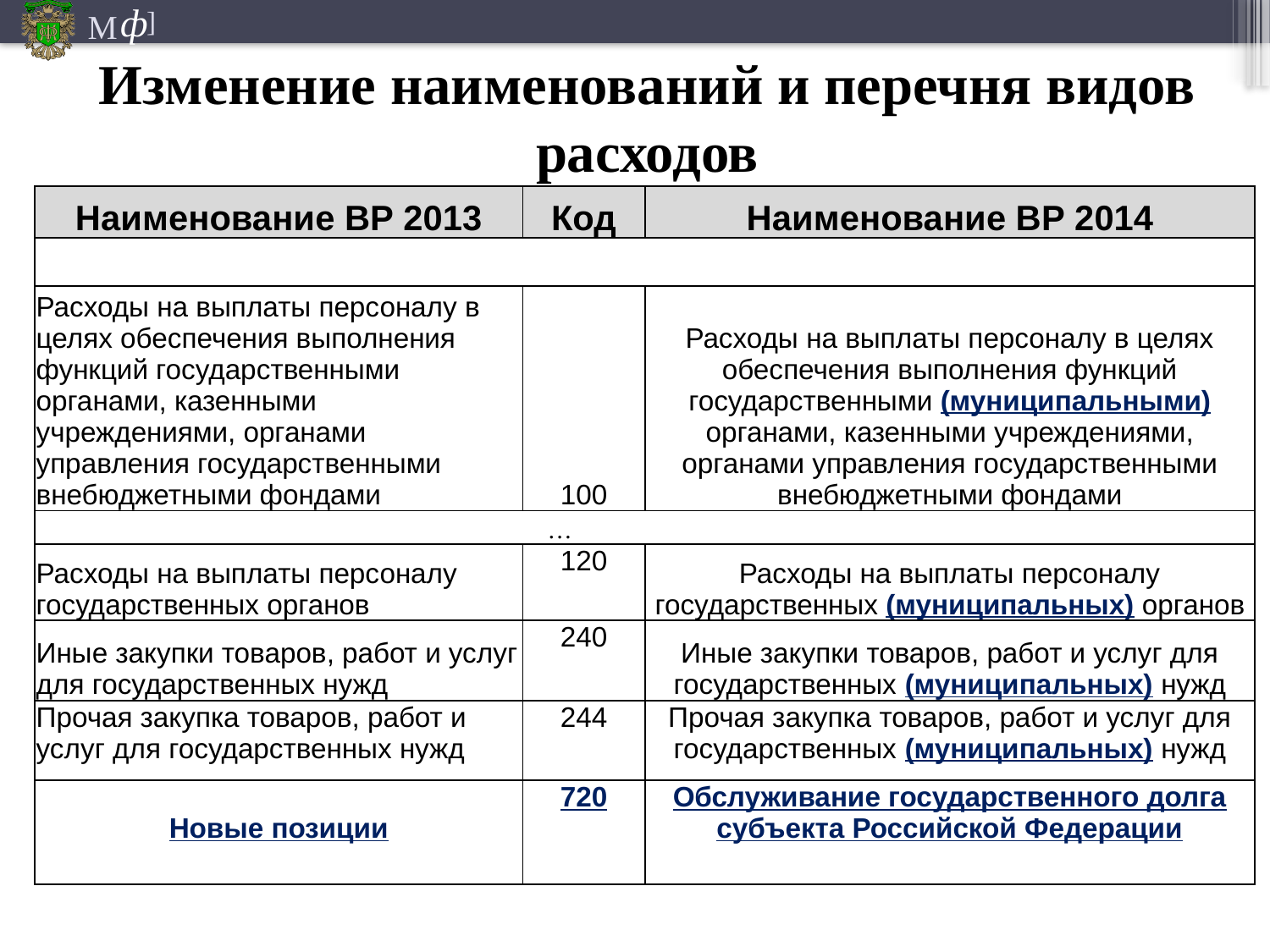

# Изменение наименований и перечня видов расходов
| Наименование ВР 2013 | Код | Наименование ВР 2014 |
| --- | --- | --- |
|  |  |  |
| Расходы на выплаты персоналу в целях обеспечения выполнения функций государственными органами, казенными учреждениями, органами управления государственными внебюджетными фондами | 100 | Расходы на выплаты персоналу в целях обеспечения выполнения функций государственными (муниципальными) органами, казенными учреждениями, органами управления государственными внебюджетными фондами |
| … |  |  |
| Расходы на выплаты персоналу государственных органов | 120 | Расходы на выплаты персоналу государственных (муниципальных) органов |
| Иные закупки товаров, работ и услуг для государственных нужд | 240 | Иные закупки товаров, работ и услуг для государственных (муниципальных) нужд |
| Прочая закупка товаров, работ и услуг для государственных нужд | 244 | Прочая закупка товаров, работ и услуг для государственных (муниципальных) нужд |
| Новые позиции | 720 | Обслуживание государственного долга субъекта Российской Федерации |